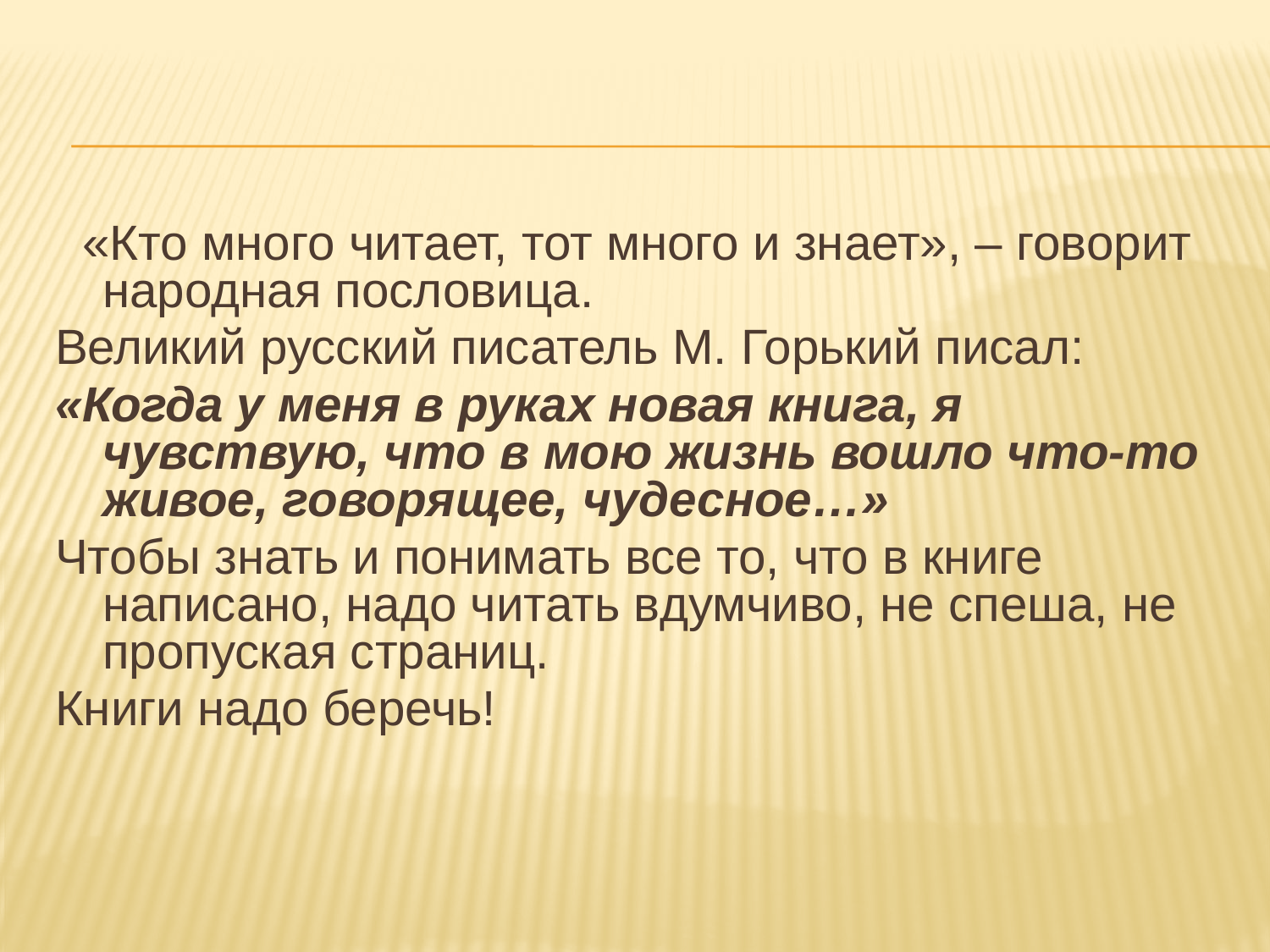

«Кто много читает, тот много и знает», – говорит народная пословица.
Великий русский писатель М. Горький писал:
«Когда у меня в руках новая книга, я чувствую, что в мою жизнь вошло что-то живое, говорящее, чудесное…»
Чтобы знать и понимать все то, что в книге написано, надо читать вдумчиво, не спеша, не пропуская страниц.
Книги надо беречь!